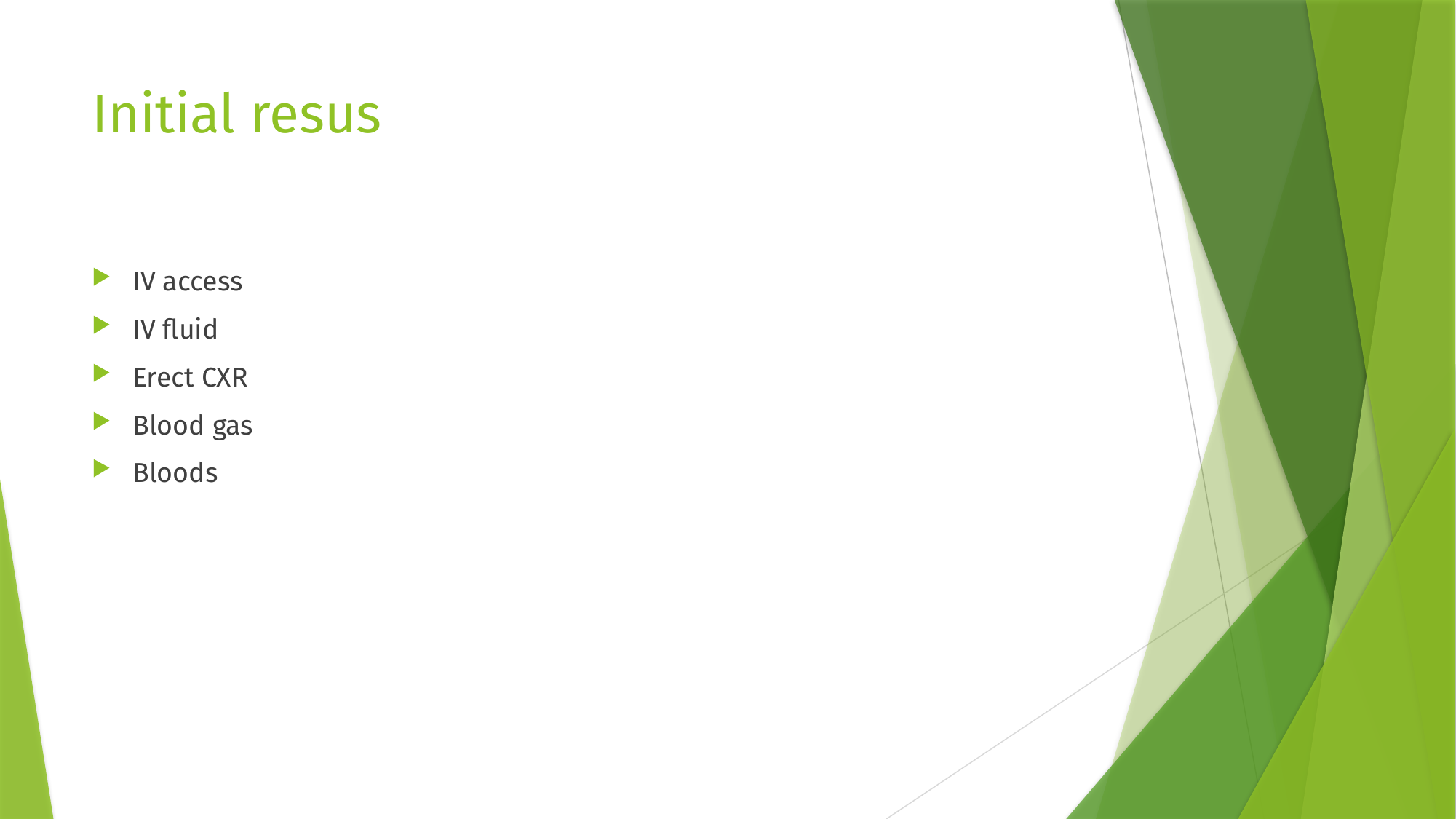

# Initial resus
IV access
IV fluid
Erect CXR
Blood gas
Bloods